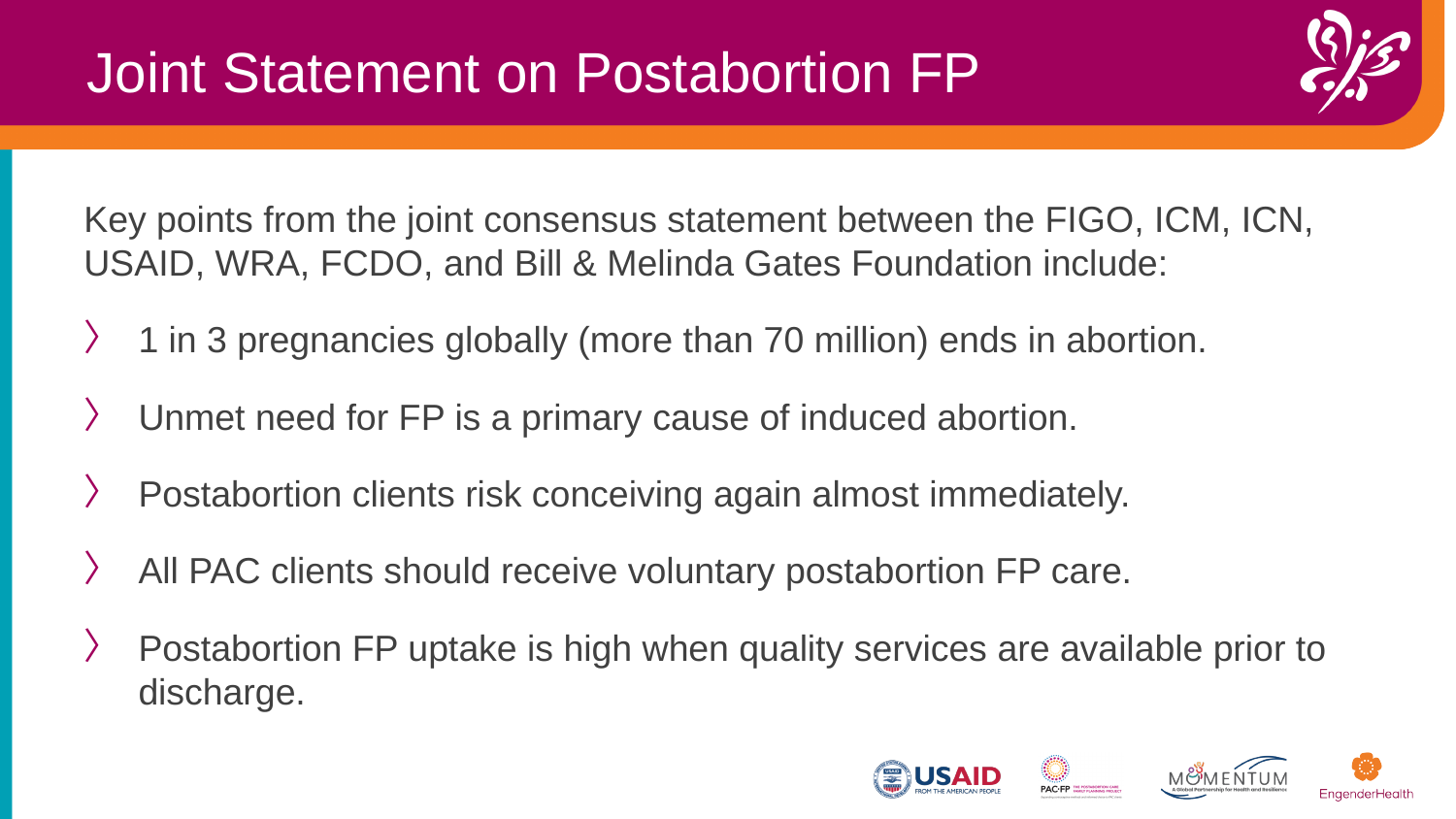

Joint Statement on Postabortion FP
Key points from the joint consensus statement between the FIGO, ICM, ICN, USAID, WRA, FCDO, and Bill & Melinda Gates Foundation include:
1 in 3 pregnancies globally (more than 70 million) ends in abortion.
Unmet need for FP is a primary cause of induced abortion.
Postabortion clients risk conceiving again almost immediately.
All PAC clients should receive voluntary postabortion FP care.
Postabortion FP uptake is high when quality services are available prior to discharge.